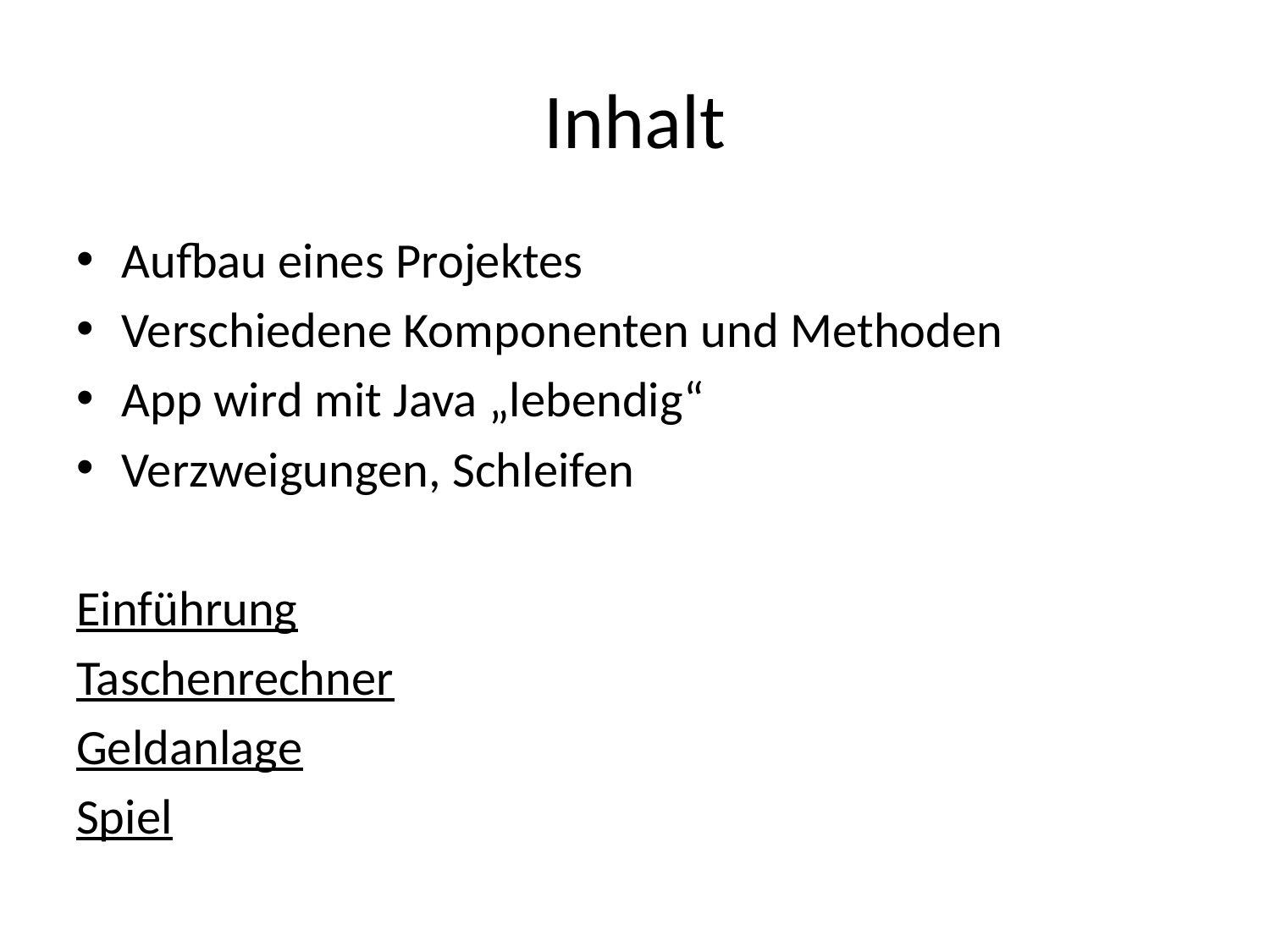

# Inhalt
Aufbau eines Projektes
Verschiedene Komponenten und Methoden
App wird mit Java „lebendig“
Verzweigungen, Schleifen

Einführung
Taschenrechner
Geldanlage
Spiel